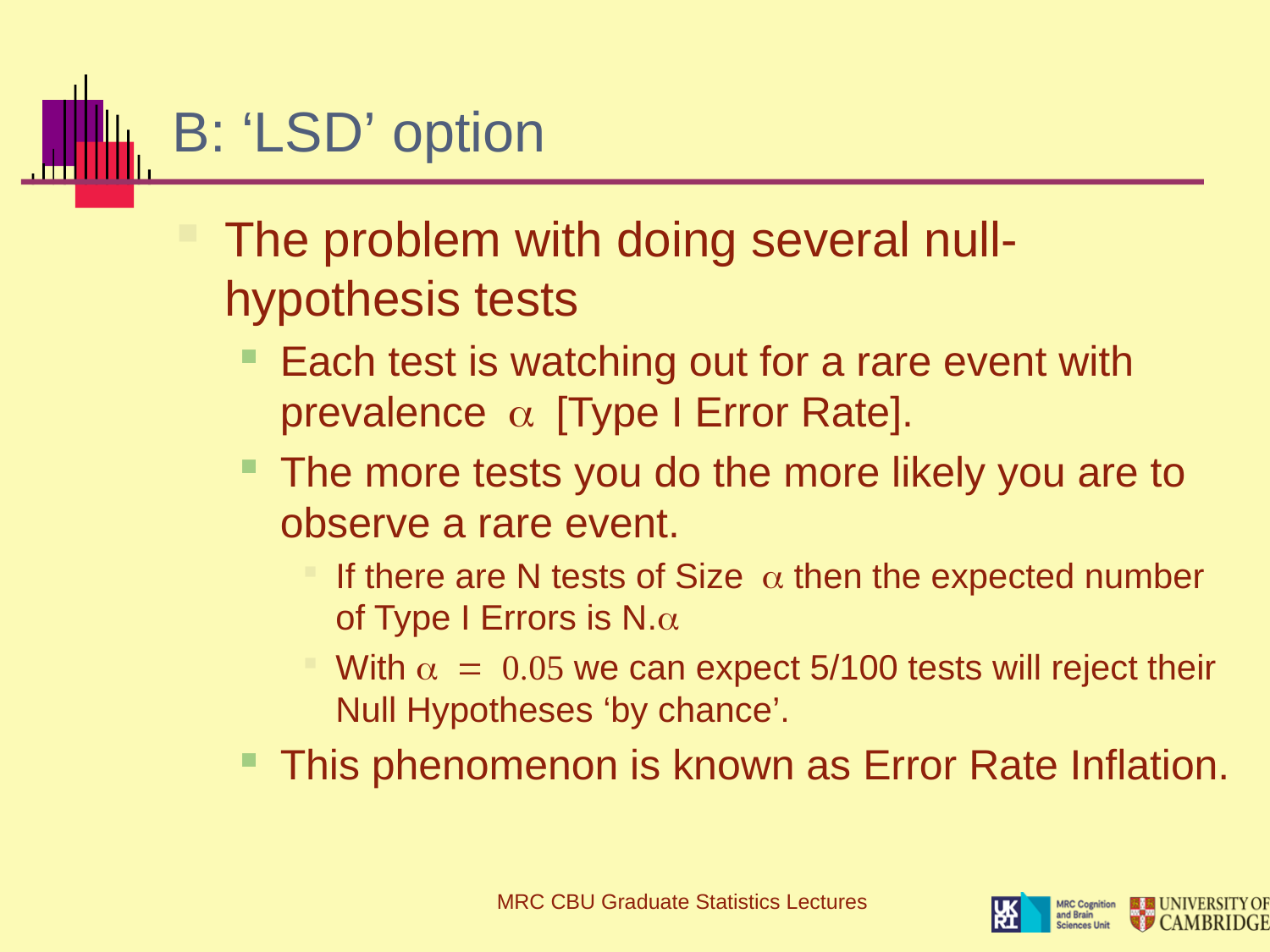

# B: ‘LSD’ option
The problem with doing several null-hypothesis tests
Each test is watching out for a rare event with prevalence α [Type I Error Rate].
The more tests you do the more likely you are to observe a rare event.
If there are N tests of Size α then the expected number of Type I Errors is N.α
With α = 0.05 we can expect 5/100 tests will reject their Null Hypotheses ‘by chance’.
This phenomenon is known as Error Rate Inflation.

MRC CBU Graduate Statistics Lectures